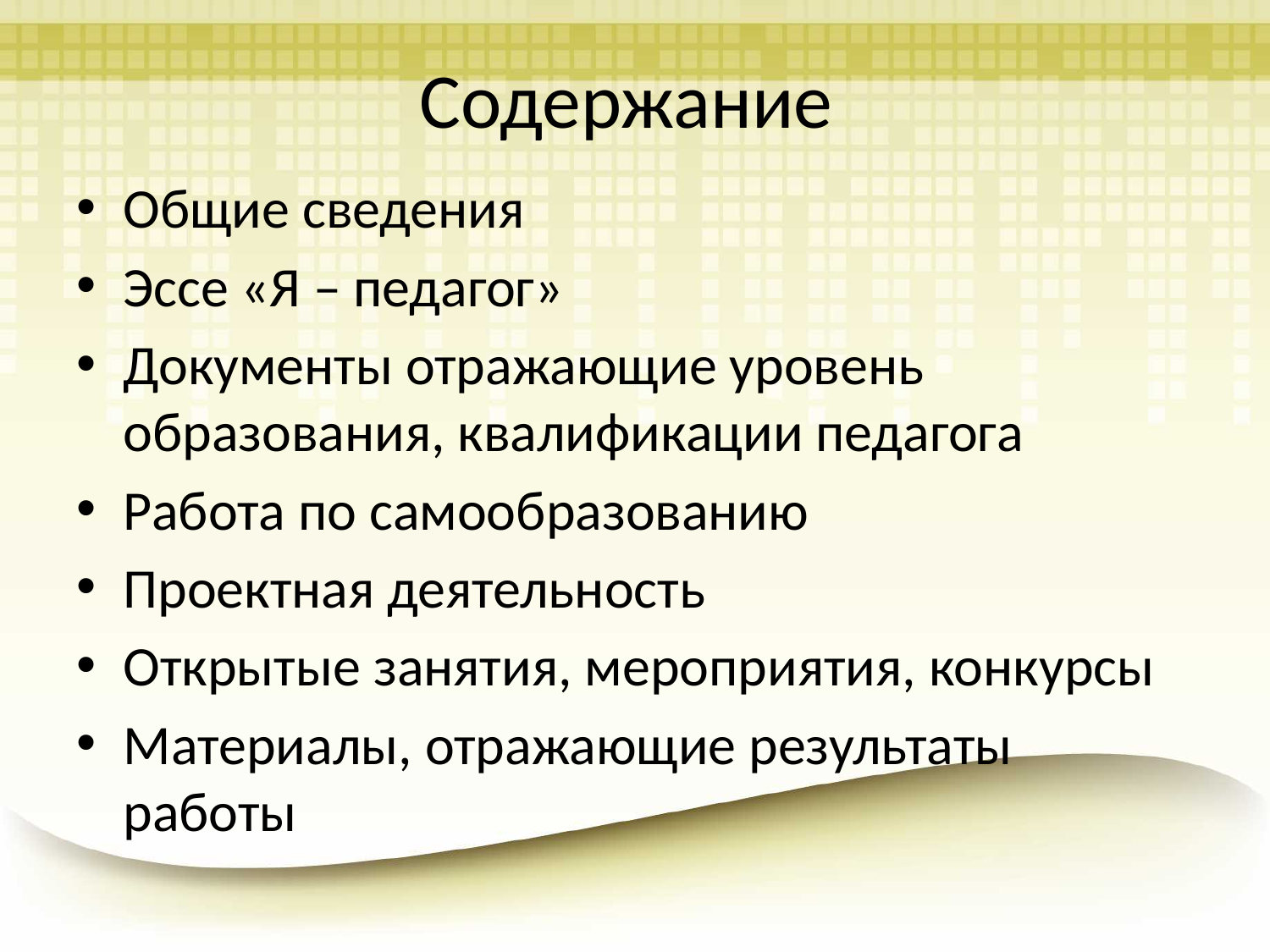

# Содержание
Общие сведения
Эссе «Я – педагог»
Документы отражающие уровень образования, квалификации педагога
Работа по самообразованию
Проектная деятельность
Открытые занятия, мероприятия, конкурсы
Материалы, отражающие результаты работы